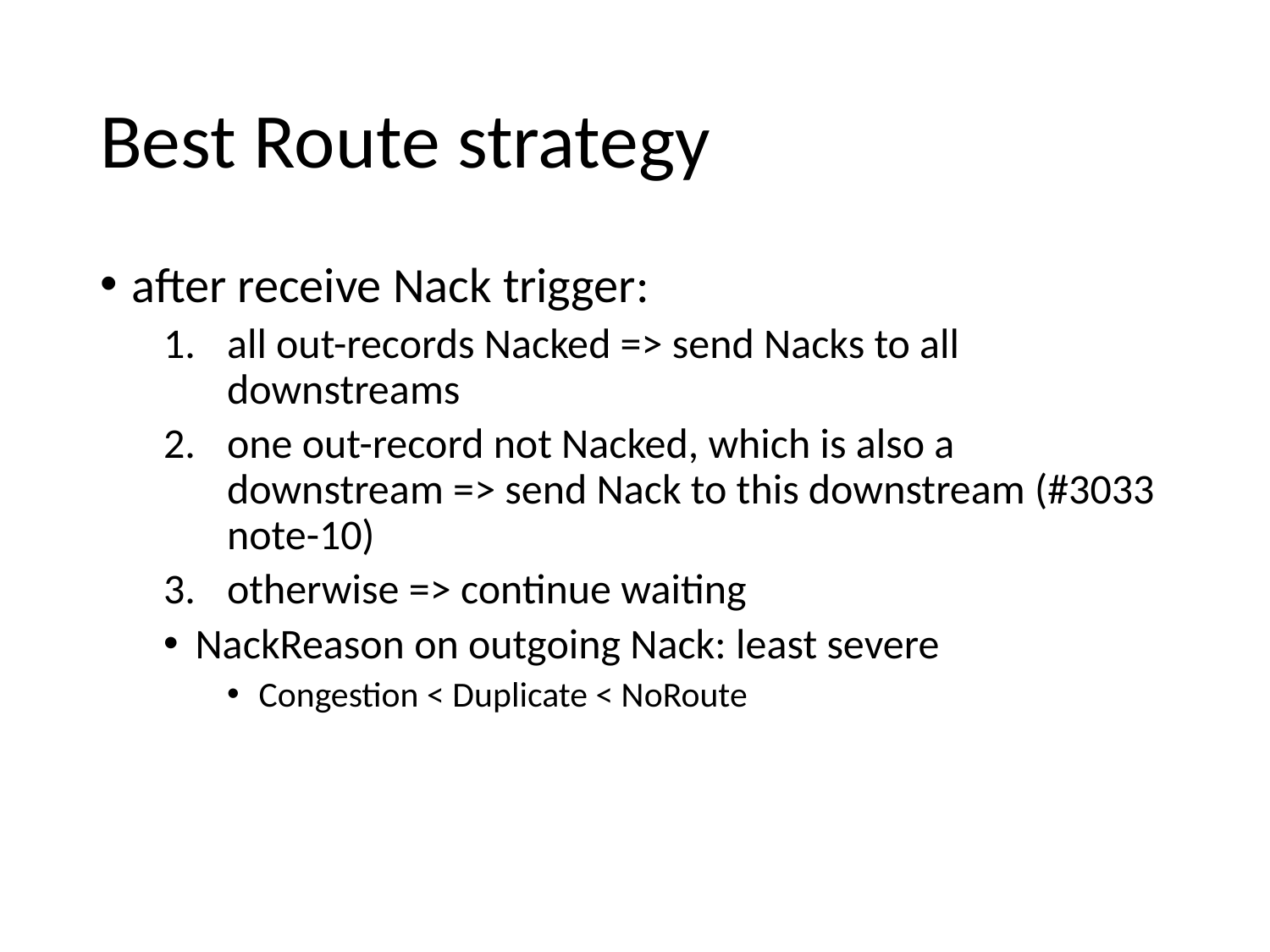

# Best Route strategy
after receive Nack trigger:
all out-records Nacked => send Nacks to all downstreams
one out-record not Nacked, which is also a downstream => send Nack to this downstream (#3033 note-10)
otherwise => continue waiting
NackReason on outgoing Nack: least severe
Congestion < Duplicate < NoRoute